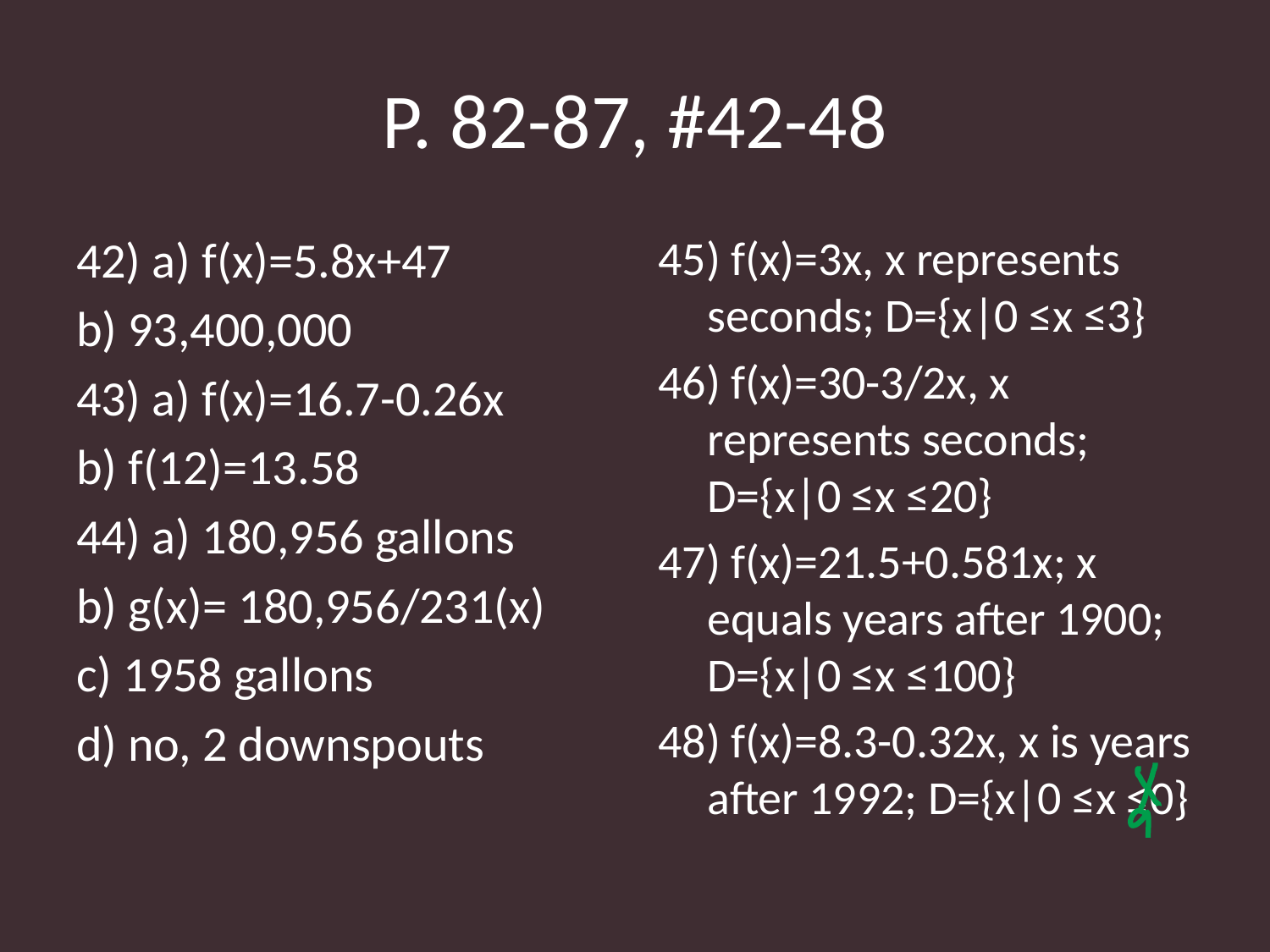

# P. 82-87, #42-48
42) a) f(x)=5.8x+47
b) 93,400,000
43) a) f(x)=16.7-0.26x
b) f(12)=13.58
44) a) 180,956 gallons
b) g(x)= 180,956/231(x)
c) 1958 gallons
d) no, 2 downspouts
45) f(x)=3x, x represents seconds; D={x|0 ≤x ≤3}
46) f(x)=30-3/2x, x represents seconds; D={x|0 ≤x ≤20}
47) f(x)=21.5+0.581x; x equals years after 1900; D={x|0 ≤x ≤100}
48) f(x)=8.3-0.32x, x is years after 1992; D={x|0 ≤x ≤0}